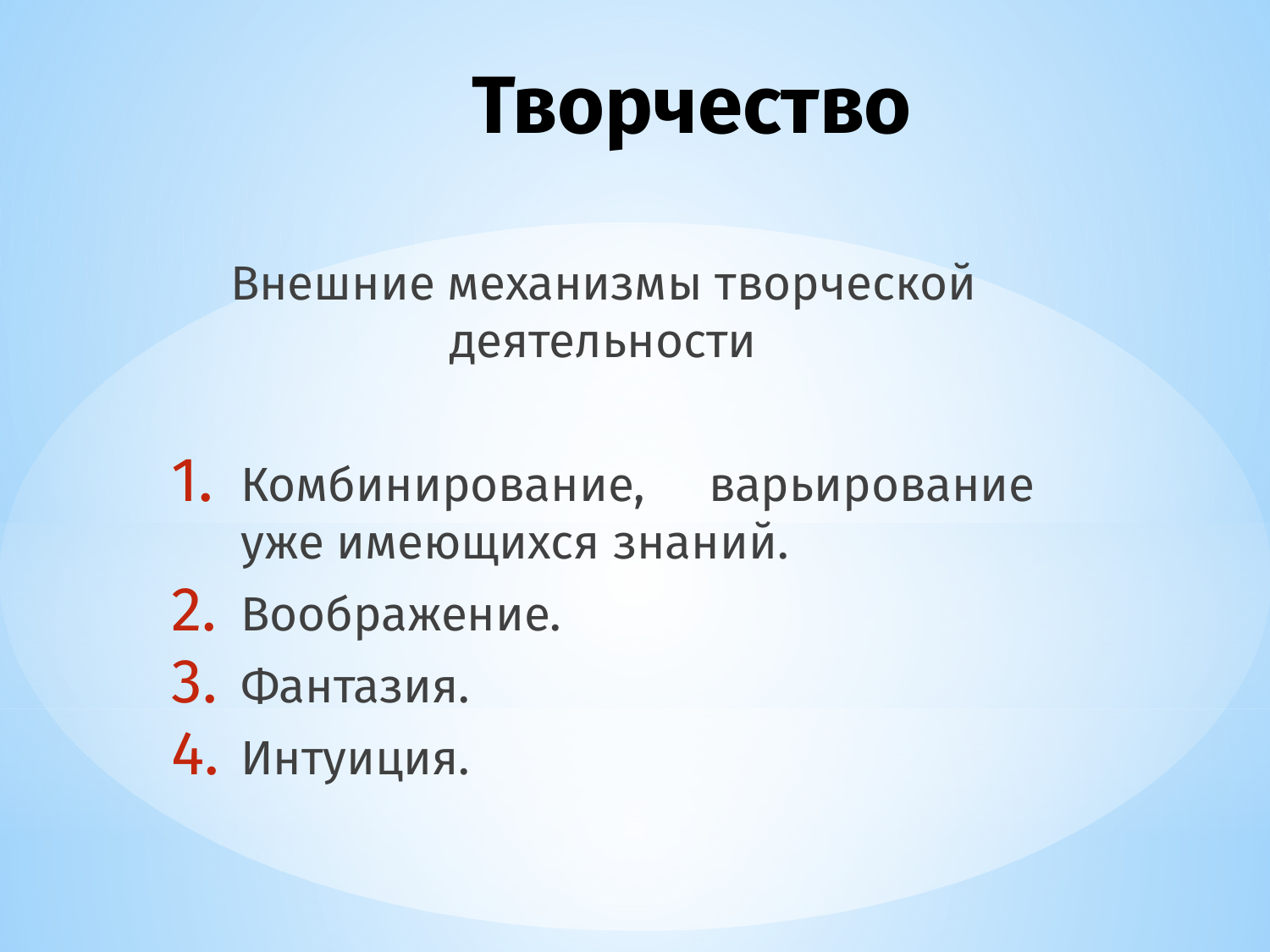

# Творчество
Внешние механизмы творческой деятельности

Комбинирование, варьирование уже имеющихся знаний.
Воображение.
Фантазия.
Интуиция.